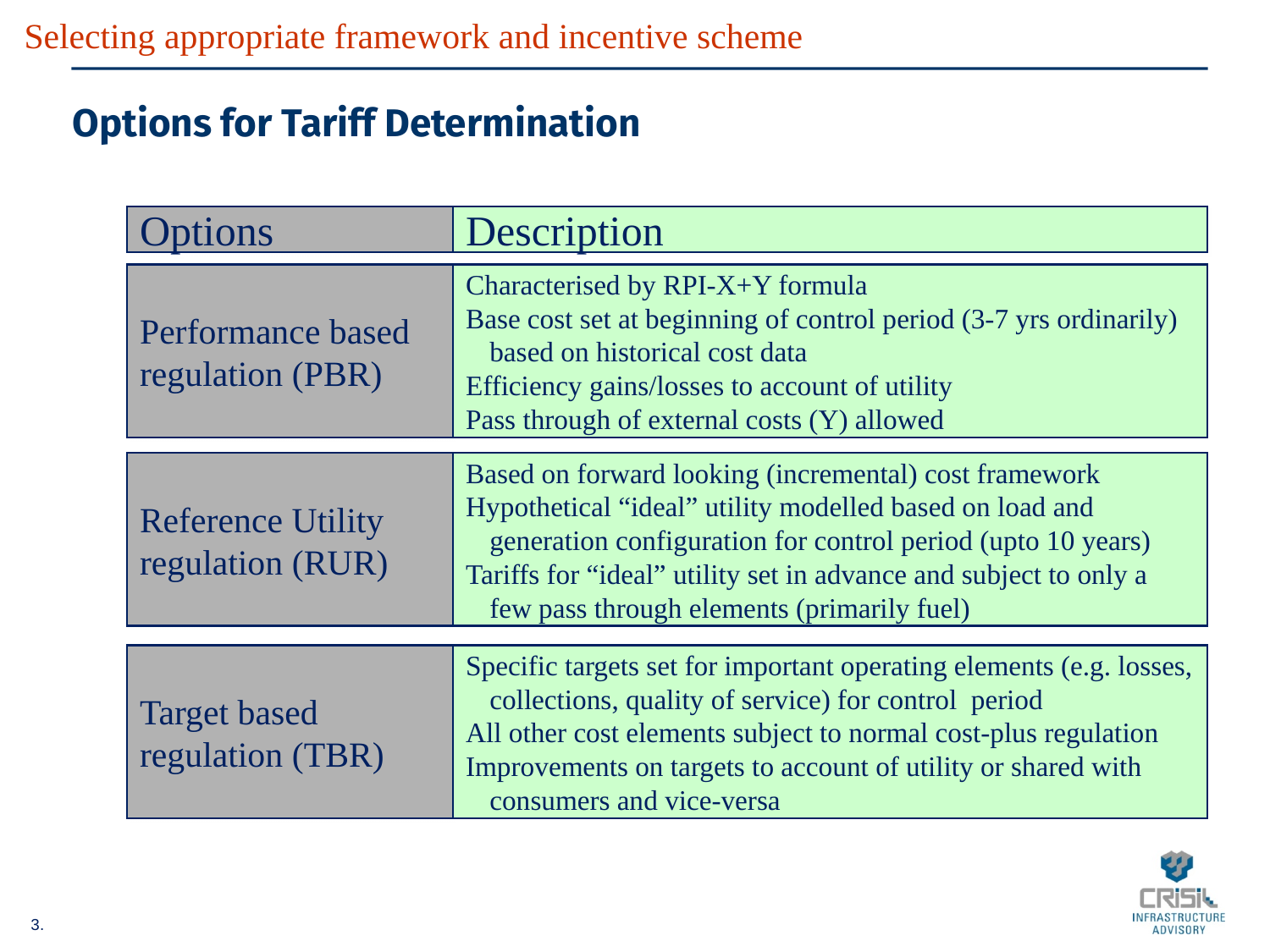

Selecting appropriate framework and incentive scheme
# Options for Tariff Determination
Options
Description
Performance based regulation (PBR)
Characterised by RPI-X+Y formula
Base cost set at beginning of control period (3-7 yrs ordinarily) based on historical cost data
Efficiency gains/losses to account of utility
Pass through of external costs (Y) allowed
Reference Utility regulation (RUR)
Based on forward looking (incremental) cost framework
Hypothetical “ideal” utility modelled based on load and generation configuration for control period (upto 10 years)
Tariffs for “ideal” utility set in advance and subject to only a few pass through elements (primarily fuel)
Target based regulation (TBR)
Specific targets set for important operating elements (e.g. losses, collections, quality of service) for control  period
All other cost elements subject to normal cost-plus regulation
Improvements on targets to account of utility or shared with consumers and vice-versa